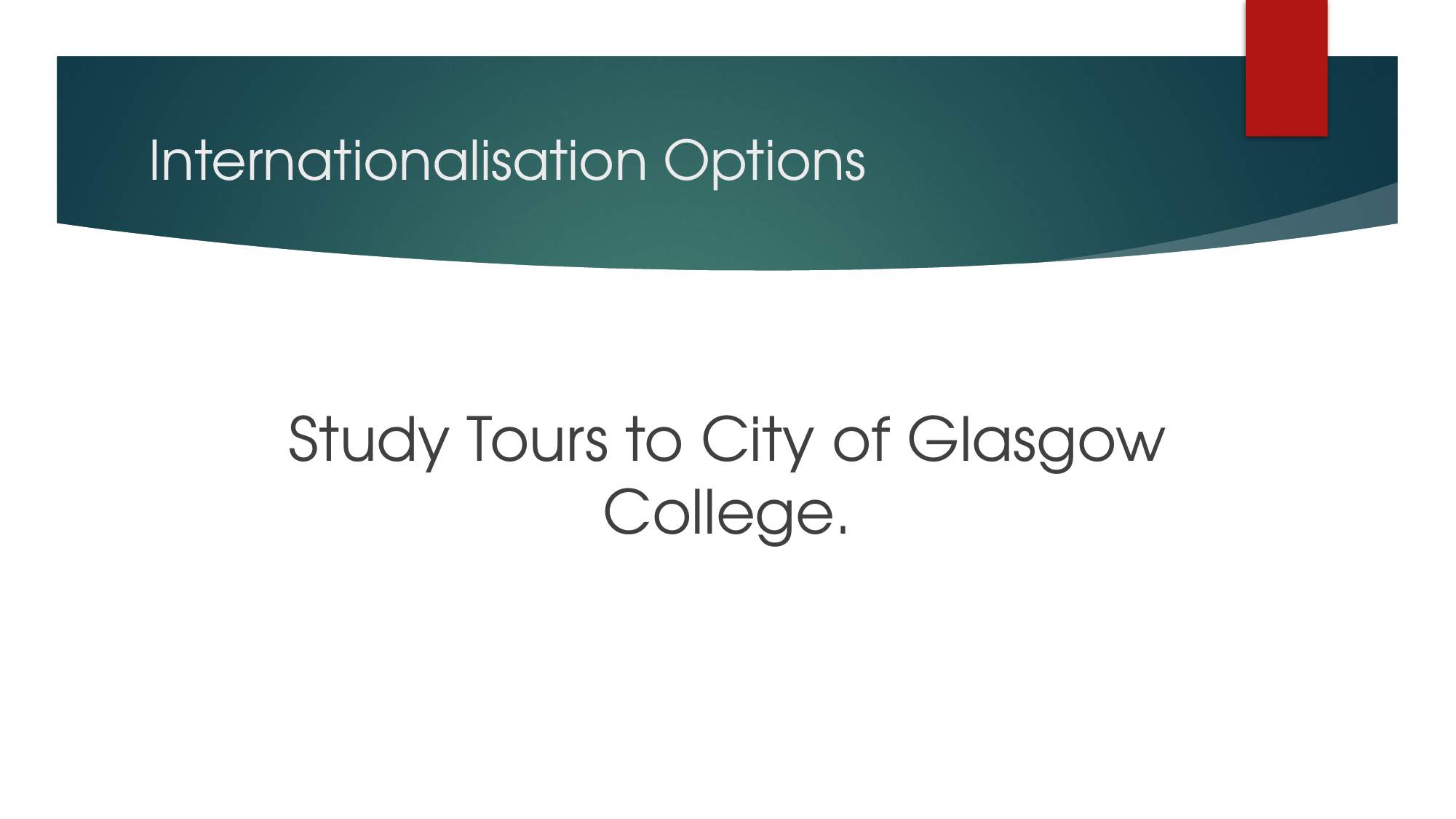

# Internationalisation Options
Study Tours to City of Glasgow College.